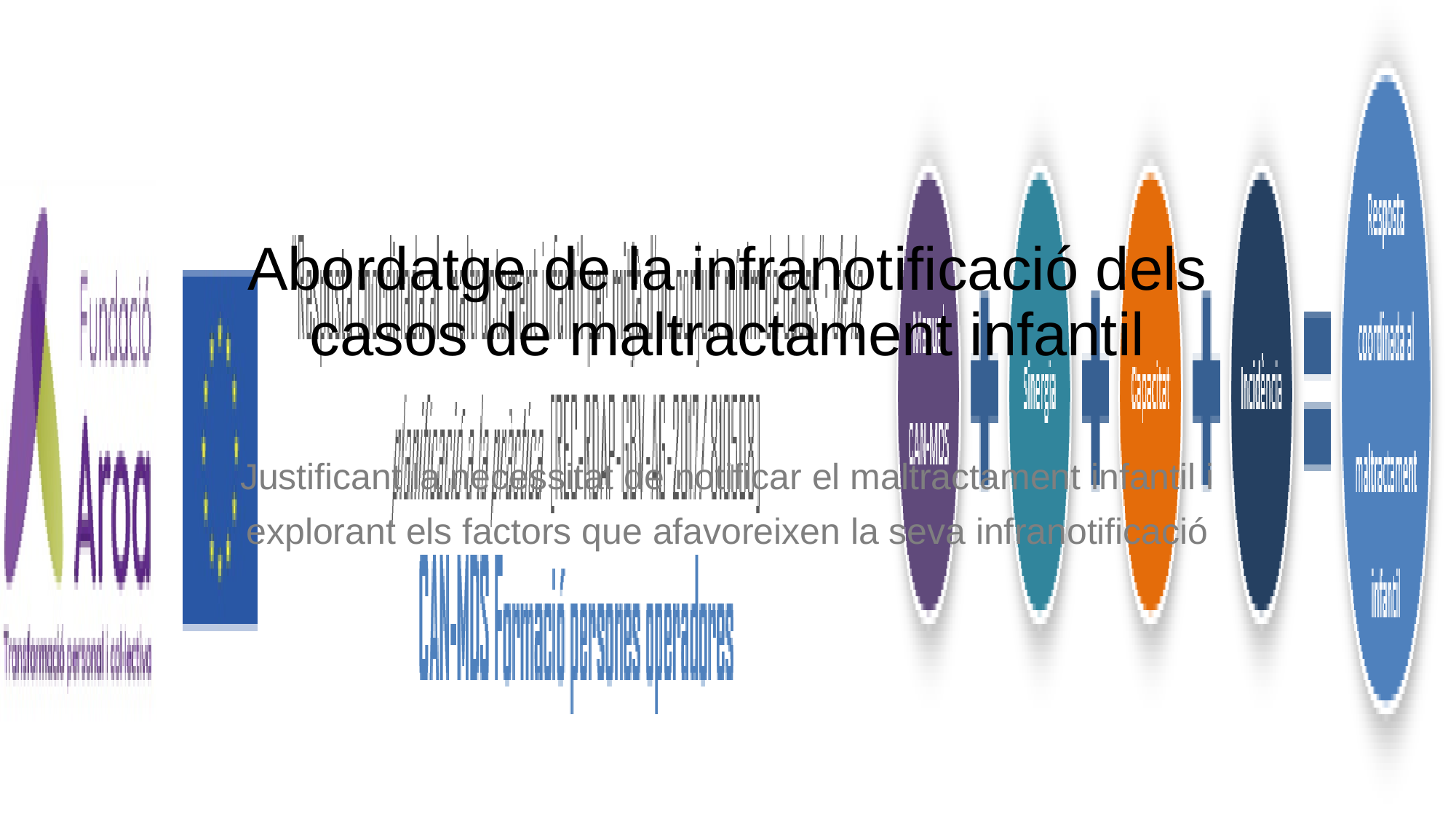

# Abordatge de la infranotificació dels casos de maltractament infantil

Justificant la necessitat de notificar el maltractament infantil i
explorant els factors que afavoreixen la seva infranotificació